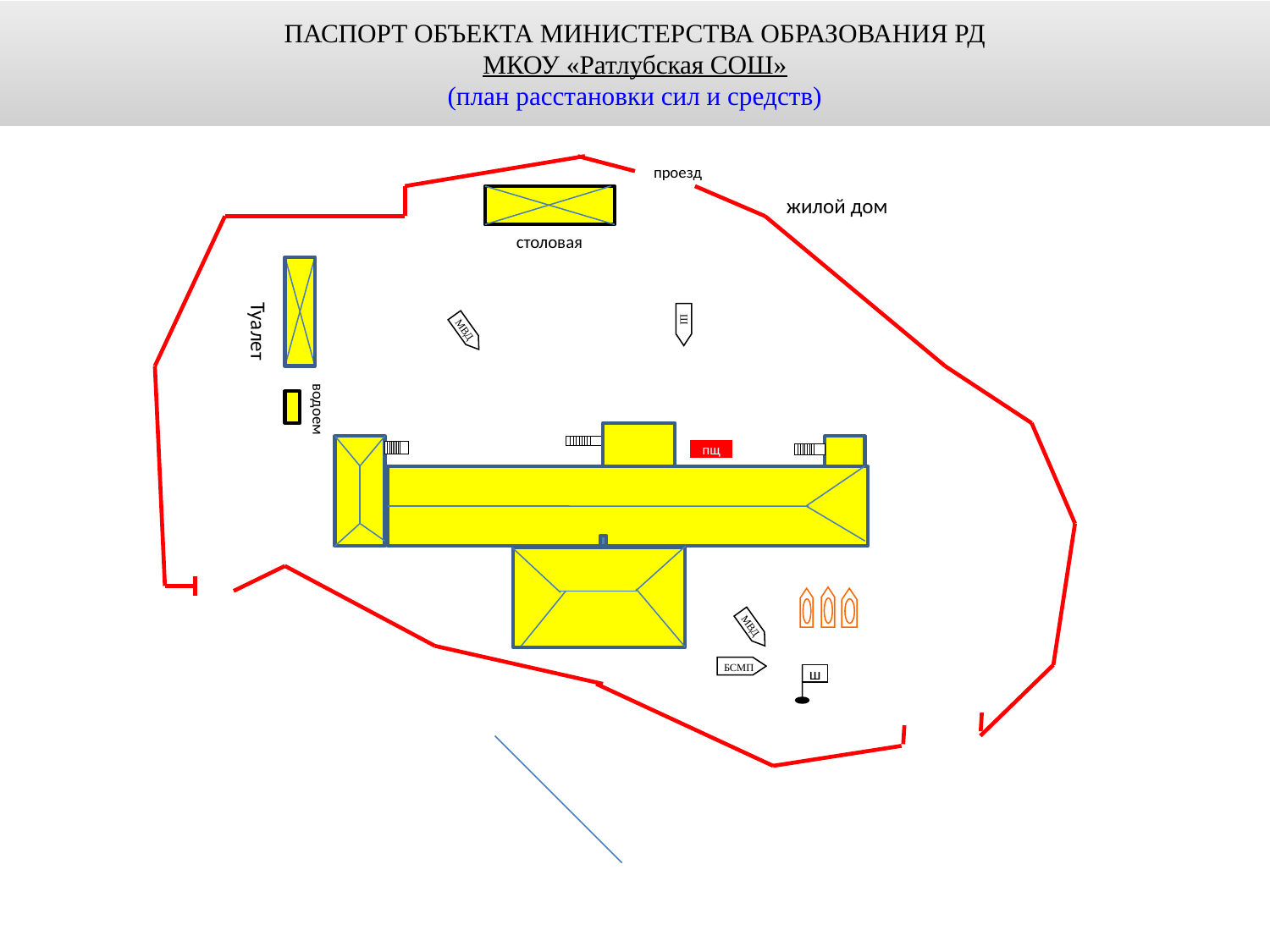

ПАСПОРТ ОБЪЕКТА МИНИСТЕРСТВА ОБРАЗОВАНИЯ РД
МКОУ «Ратлубская СОШ»
(план расстановки сил и средств)
проезд

жилой дом
столовая

Туалет
Ш

МВД

водоем

пщ

МВД

БСМП

ш